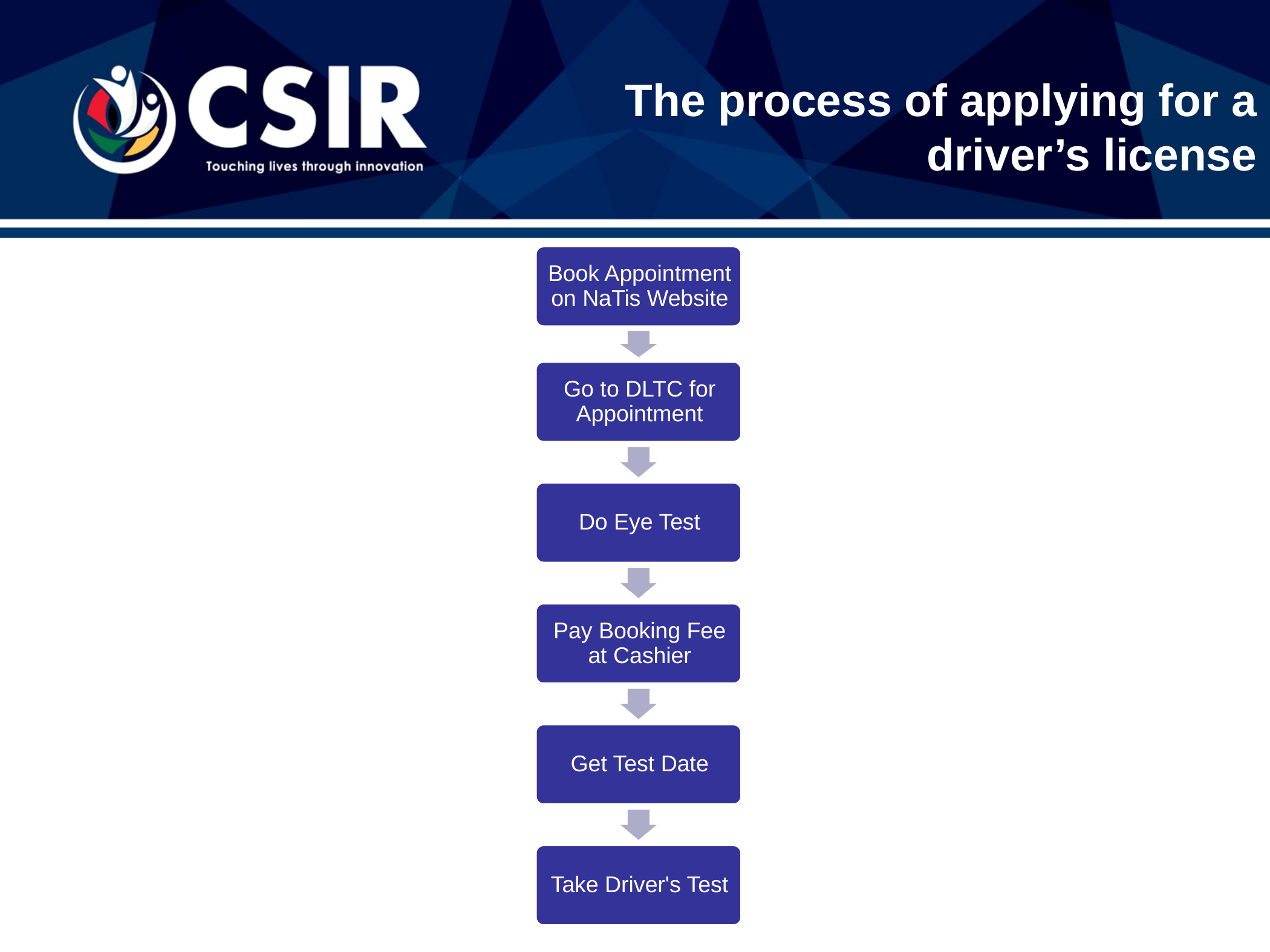

# The process of applying for a driver’s license
Book Appointment on NaTis Website

Go to DLTC for Appointment

Do Eye Test

Pay Booking Fee at Cashier

Get Test Date

Take Driver's Test